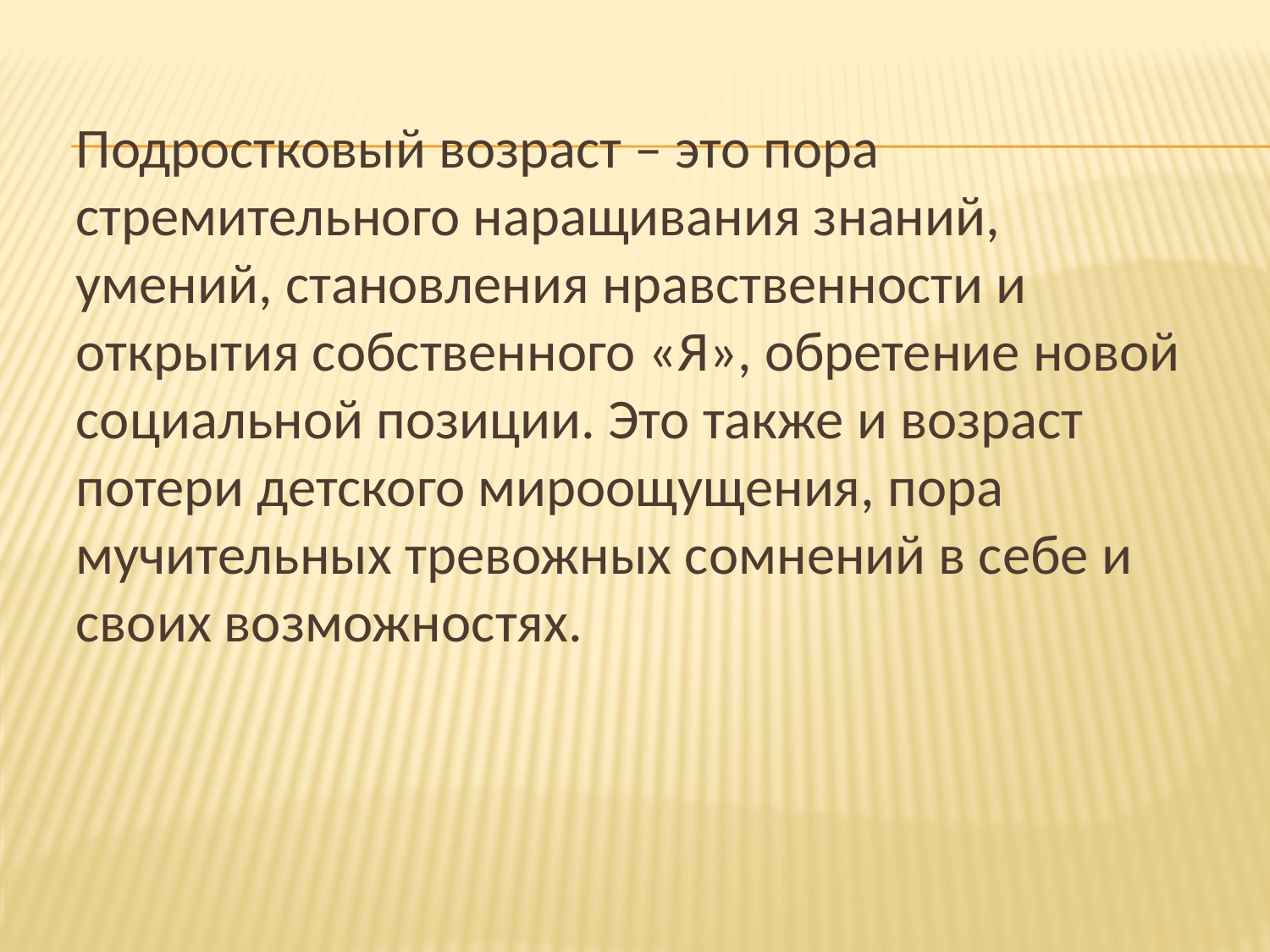

Подростковый возраст – это пора стремительного наращивания знаний, умений, становления нравственности и открытия собственного «Я», обретение новой социальной позиции. Это также и возраст потери детского мироощущения, пора мучительных тревожных сомнений в себе и своих возможностях.